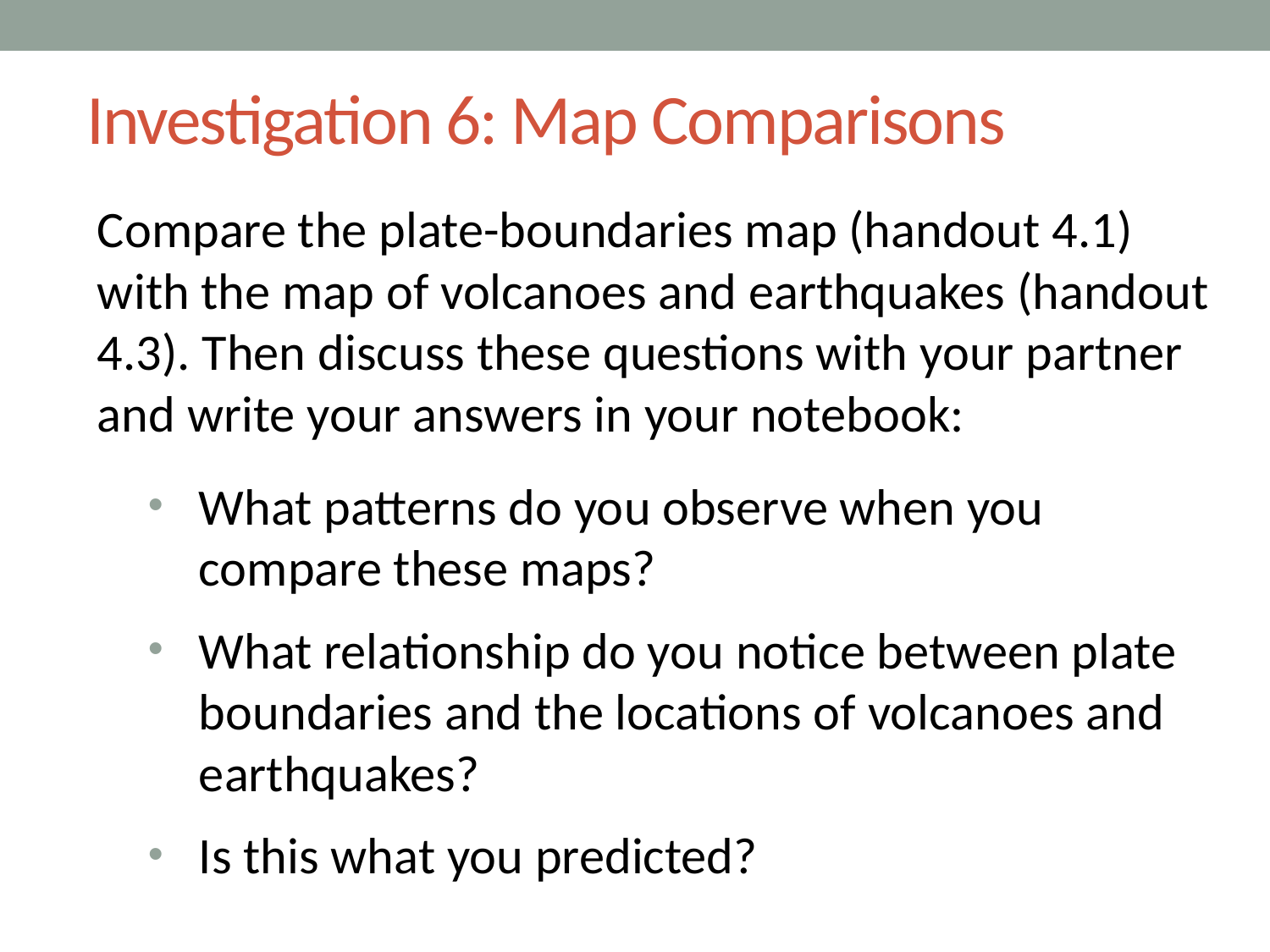

# Investigation 6: Map Comparisons
Compare the plate-boundaries map (handout 4.1) with the map of volcanoes and earthquakes (handout 4.3). Then discuss these questions with your partner and write your answers in your notebook:
What patterns do you observe when you compare these maps?
What relationship do you notice between plate boundaries and the locations of volcanoes and earthquakes?
Is this what you predicted?